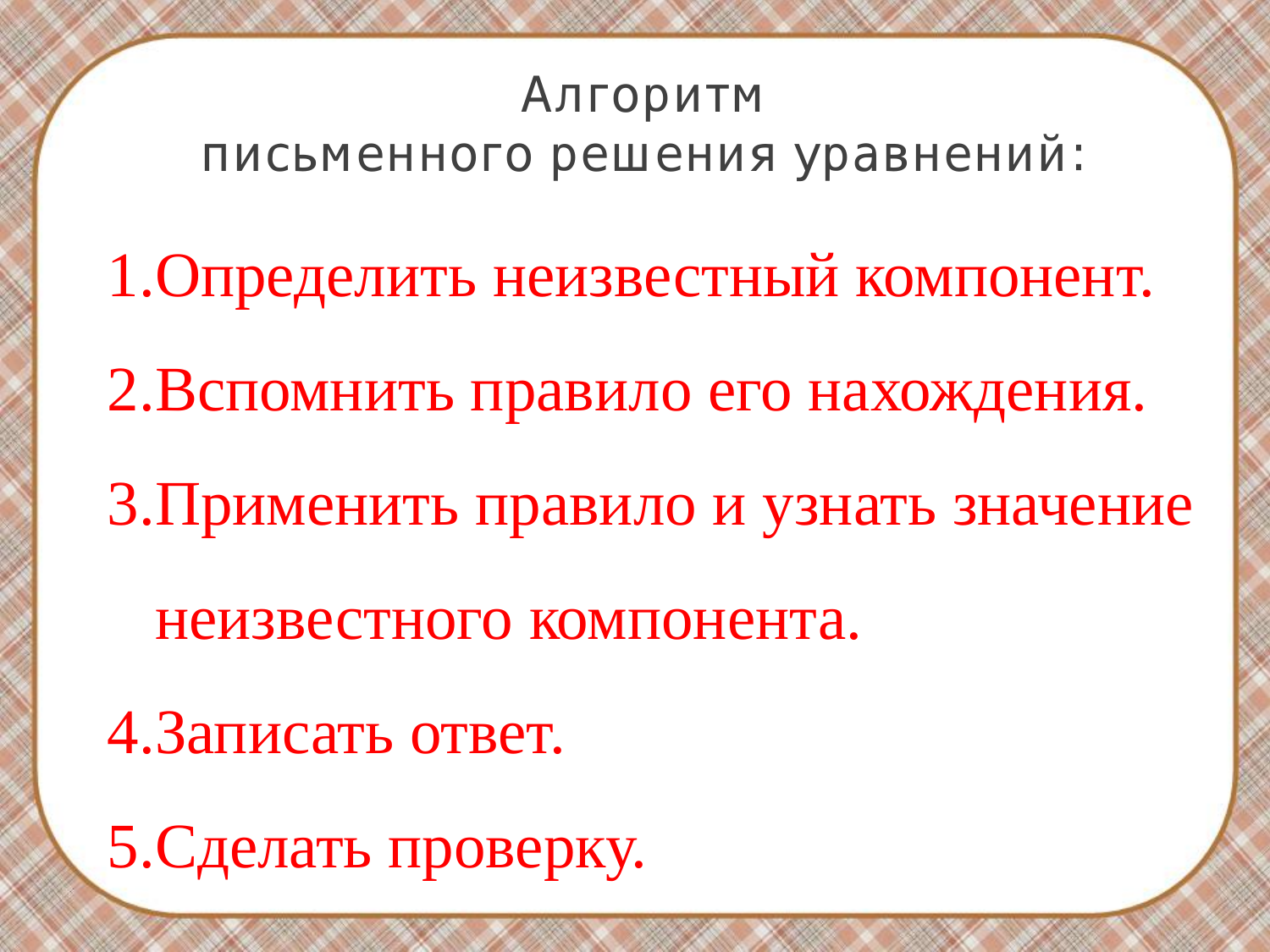

Алгоритм
письменного решения уравнений:
Определить неизвестный компонент.
Вспомнить правило его нахождения.
Применить правило и узнать значение неизвестного компонента.
Записать ответ.
Сделать проверку.